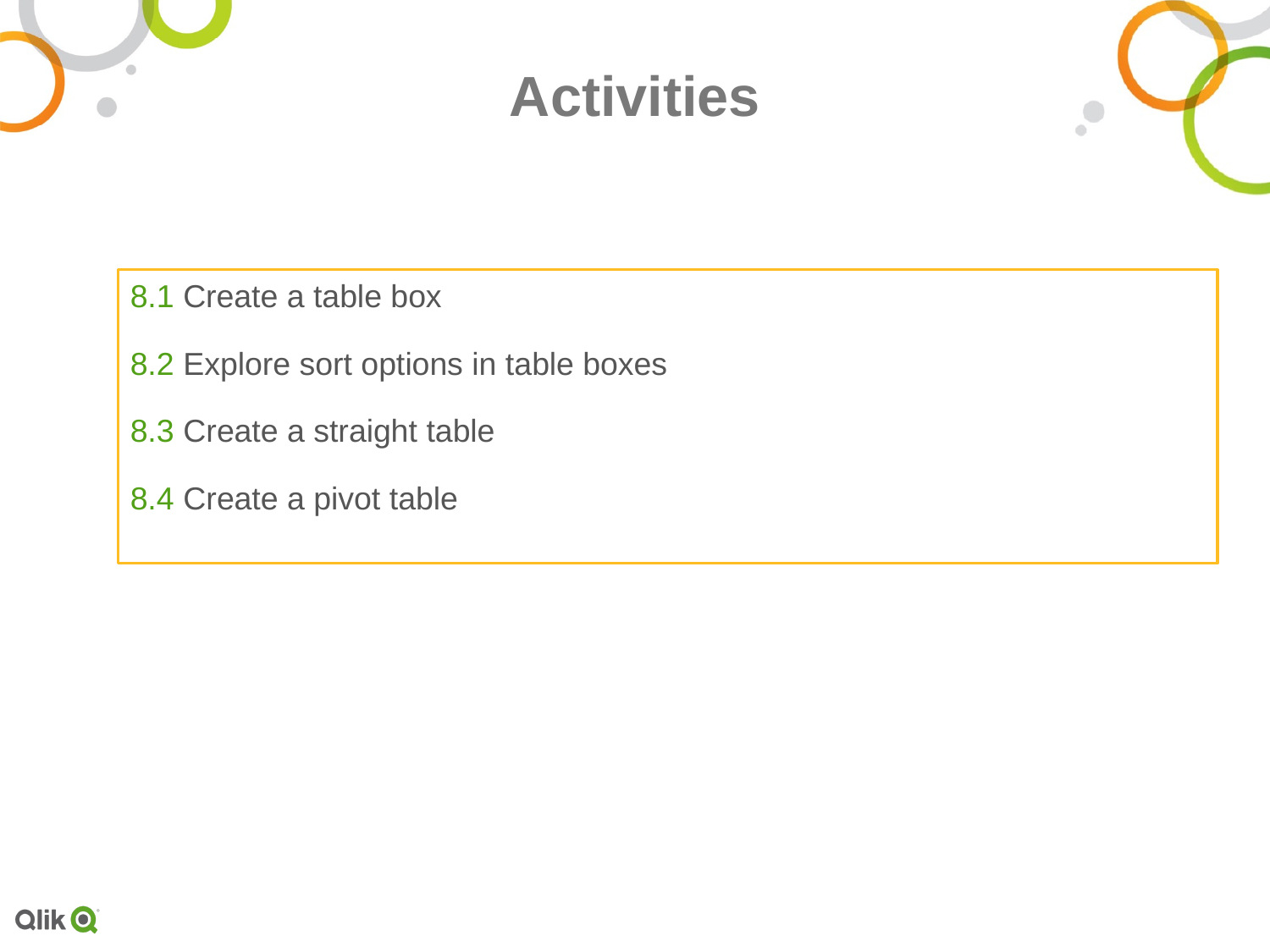

# Activities
8.1 Create a table box
8.2 Explore sort options in table boxes
8.3 Create a straight table
8.4 Create a pivot table